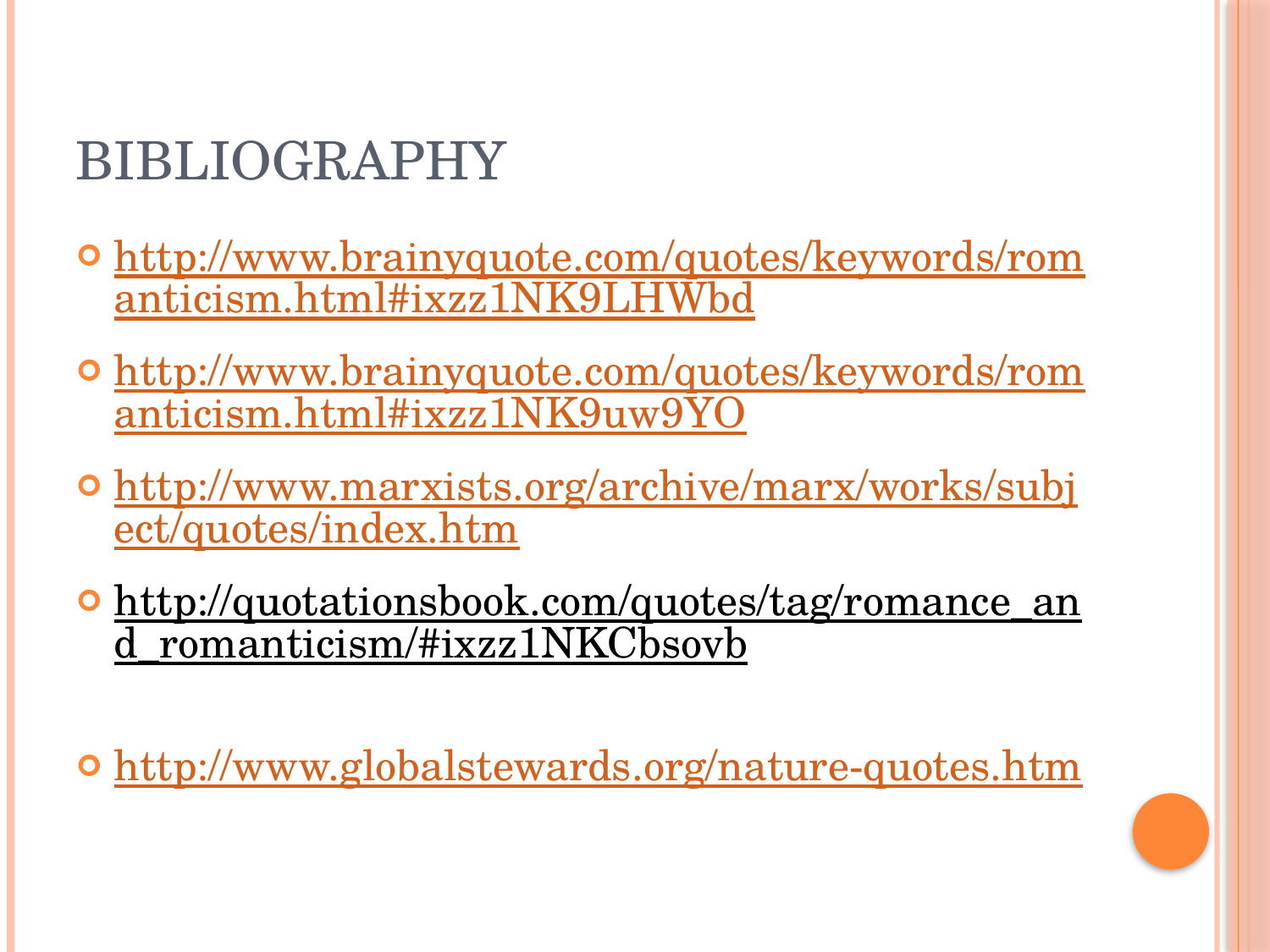

# Bibliography
http://www.brainyquote.com/quotes/keywords/romanticism.html#ixzz1NK9LHWbd
http://www.brainyquote.com/quotes/keywords/romanticism.html#ixzz1NK9uw9YO
http://www.marxists.org/archive/marx/works/subject/quotes/index.htm
http://quotationsbook.com/quotes/tag/romance_and_romanticism/#ixzz1NKCbsovb
http://www.globalstewards.org/nature-quotes.htm